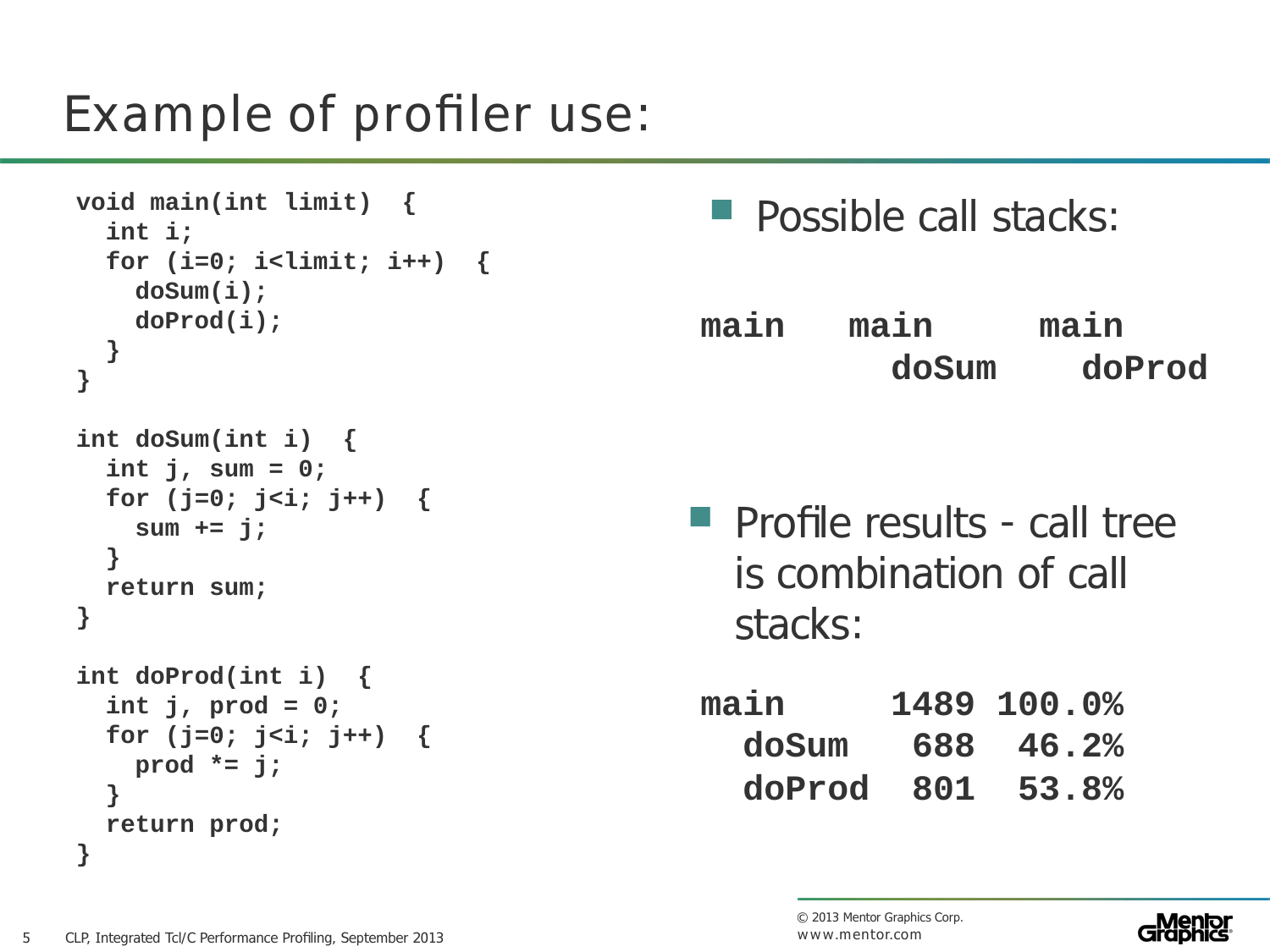

# Example of profiler use:
void main(int limit)  {
  int i;
  for (i=0; i<limit; i++)  {
    doSum(i);
    doProd(i);
  }
}

int doSum(int i)  {
  int j, sum = 0;
  for (j=0; j<i; j++)  {
    sum += j;
  }
  return sum;
}

int doProd(int i)  {
  int j, prod = 0;
  for (j=0; j<i; j++)  {
    prod *= j;
  }
  return prod;
}

Possible call stacks:
main

main
  doSum
main
  doProd
Profile results - call tree is combination of call stacks:
main
  doSum
  doProd
1489 100.0%
 688  46.2%
 801  53.8%
CLP, Integrated Tcl/C Performance Profiling, September 2013
5